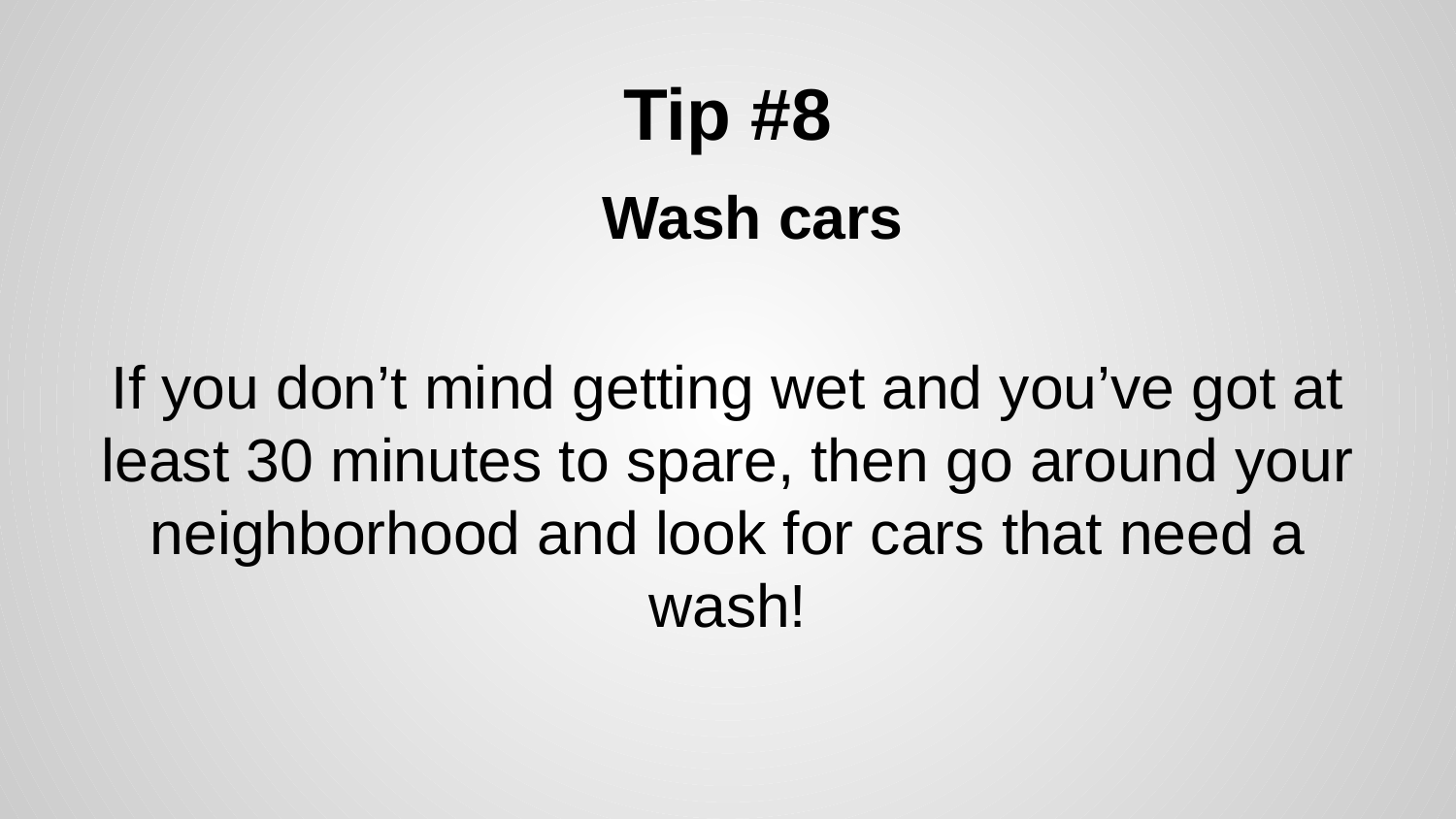

# Tip #8

   Wash cars

If you don’t mind getting wet and you’ve got at least 30 minutes to spare, then go around your neighborhood and look for cars that need a wash!